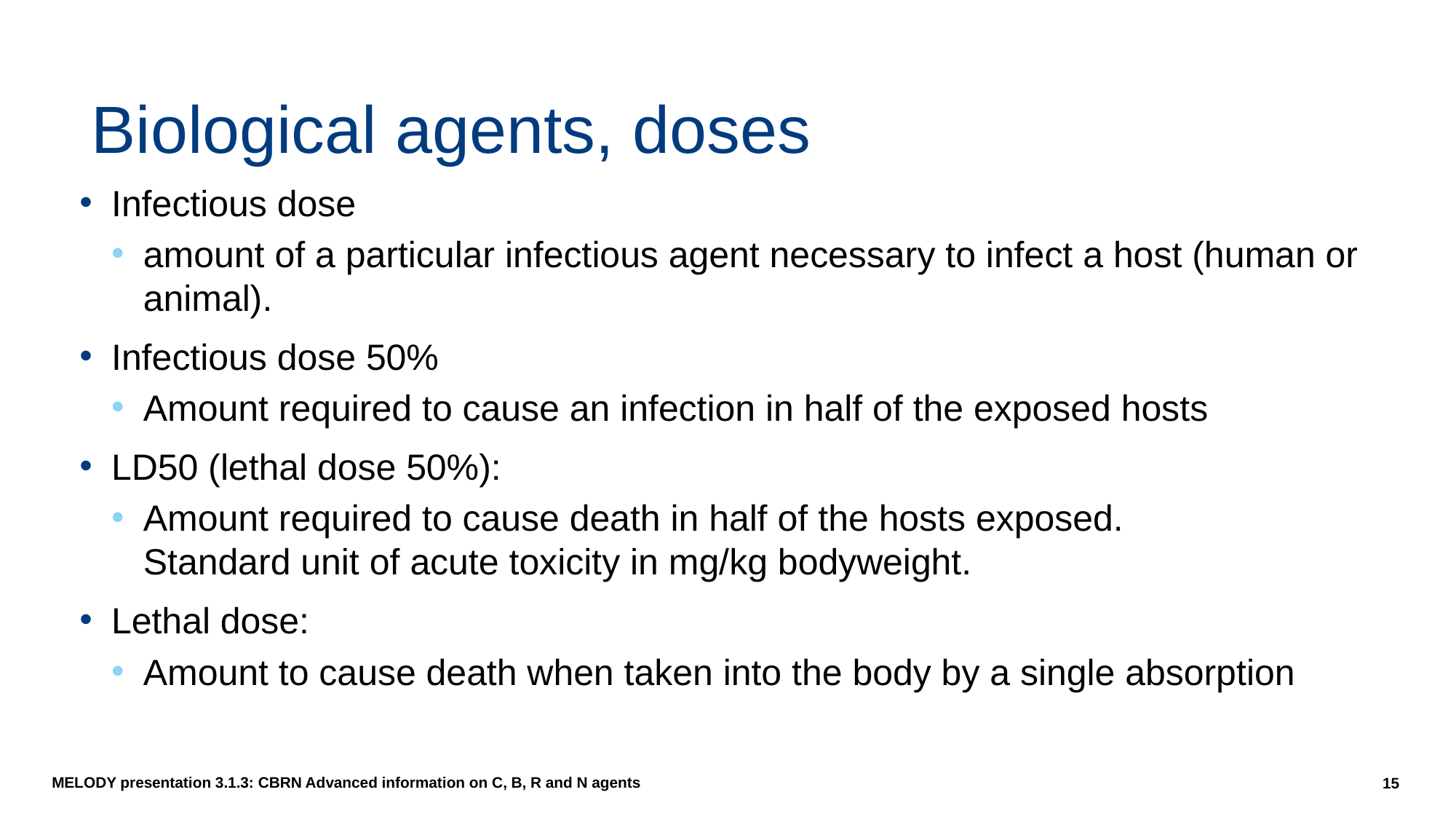

# Biological agents, doses
Infectious dose
amount of a particular infectious agent necessary to infect a host (human or animal).
Infectious dose 50%
Amount required to cause an infection in half of the exposed hosts
LD50 (lethal dose 50%):
Amount required to cause death in half of the hosts exposed.
Standard unit of acute toxicity in mg/kg bodyweight.
Lethal dose:
Amount to cause death when taken into the body by a single absorption
MELODY presentation 3.1.3: CBRN Advanced information on C, B, R and N agents
15